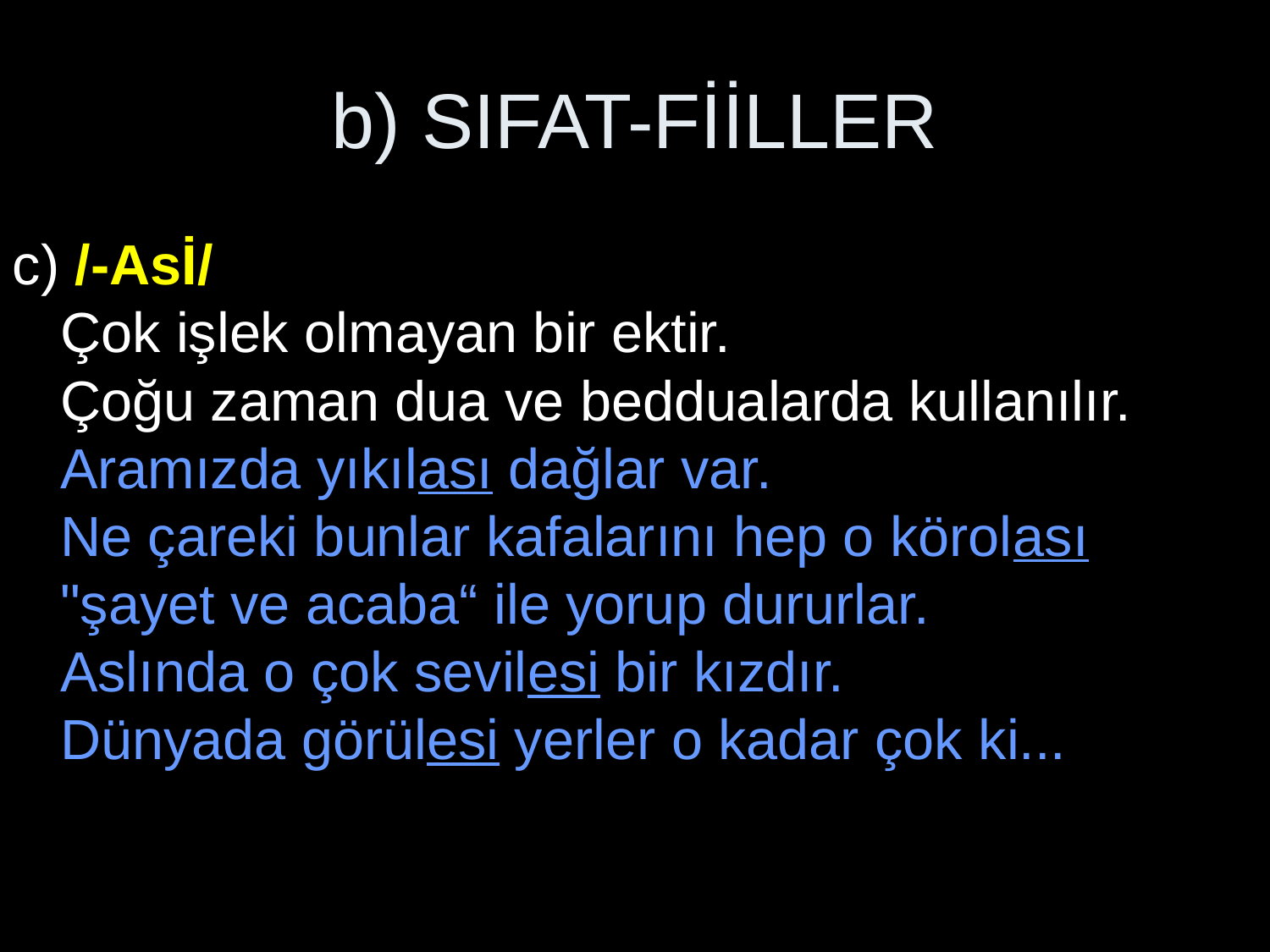

# b) SIFAT-FİİLLER
c) /-Asİ/
Çok işlek olmayan bir ektir.
Çoğu zaman dua ve beddualarda kullanılır.
Aramızda yıkılası dağlar var.
Ne çareki bunlar kafalarını hep o körolası "şayet ve acaba“ ile yorup dururlar.
Aslında o çok sevilesi bir kızdır.
Dünyada görülesi yerler o kadar çok ki...